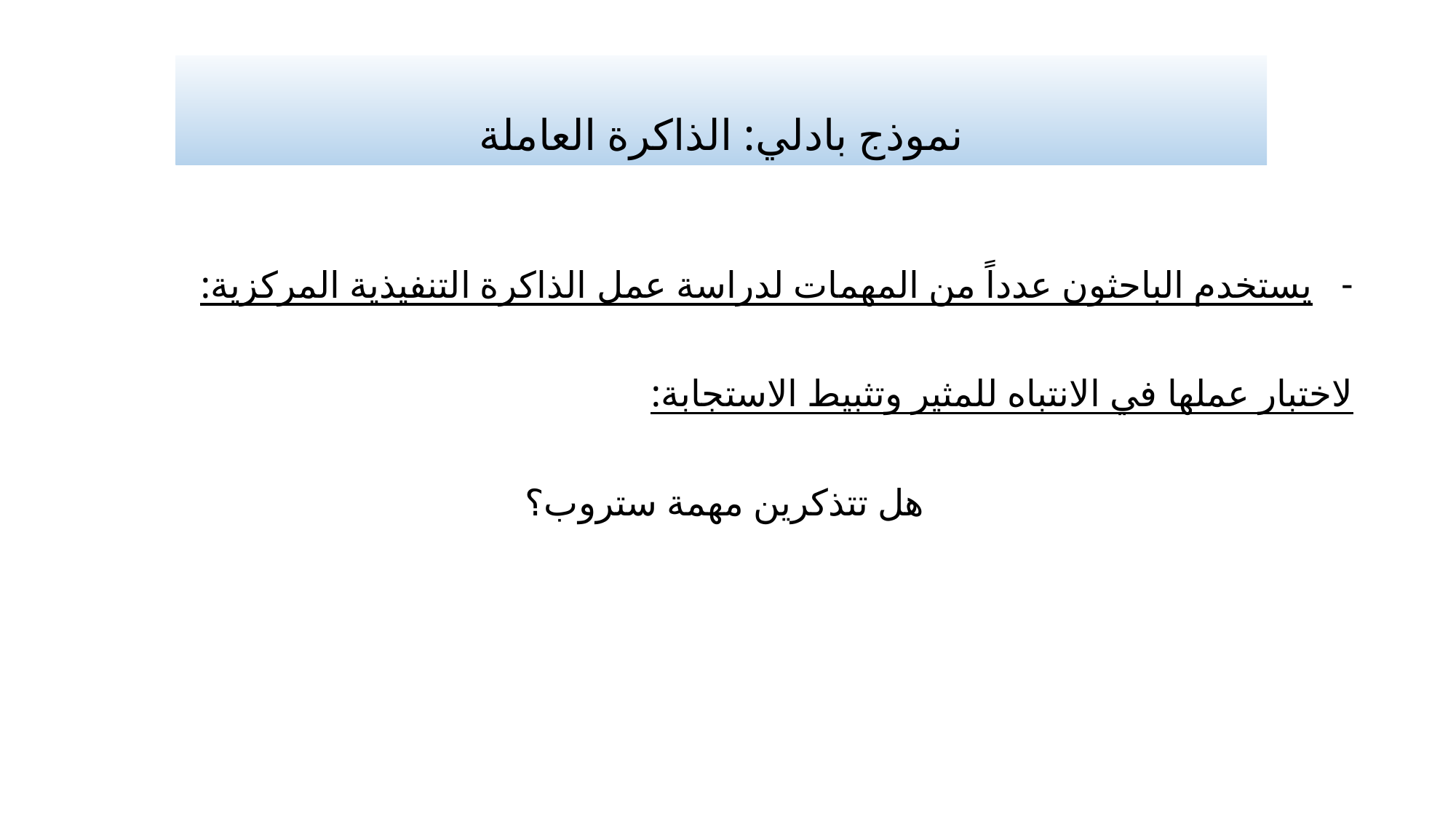

# نموذج بادلي: الذاكرة العاملة

يستخدم الباحثون عدداً من المهمات لدراسة عمل الذاكرة التنفيذية المركزية:

لاختبار عملها في الانتباه للمثير وتثبيط الاستجابة:

هل تتذكرين مهمة ستروب؟